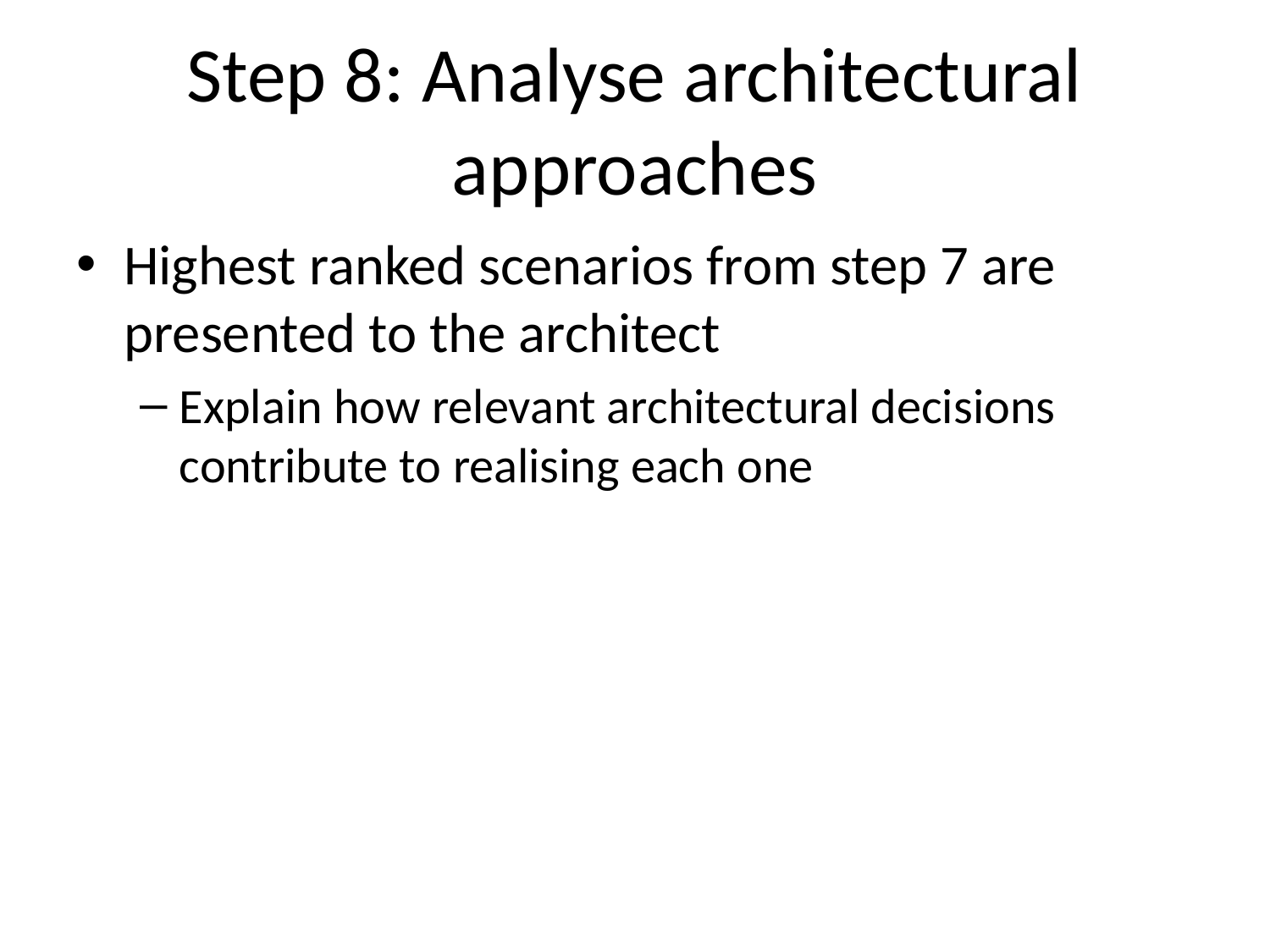

# Step 8: Analyse architectural approaches
Highest ranked scenarios from step 7 are presented to the architect
Explain how relevant architectural decisions contribute to realising each one